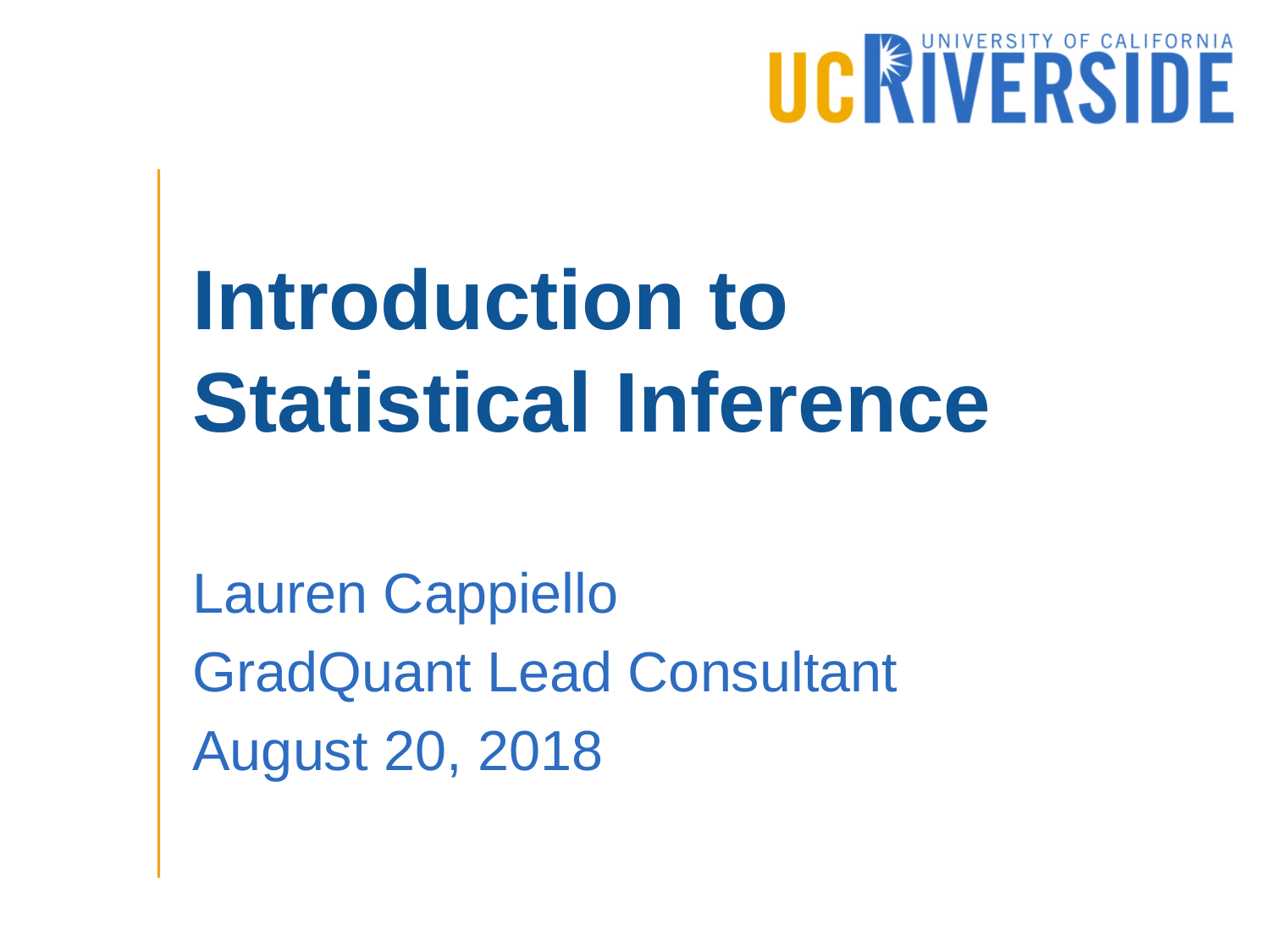

# Introduction to Statistical Inference
Lauren Cappiello
GradQuant Lead Consultant
August 20, 2018